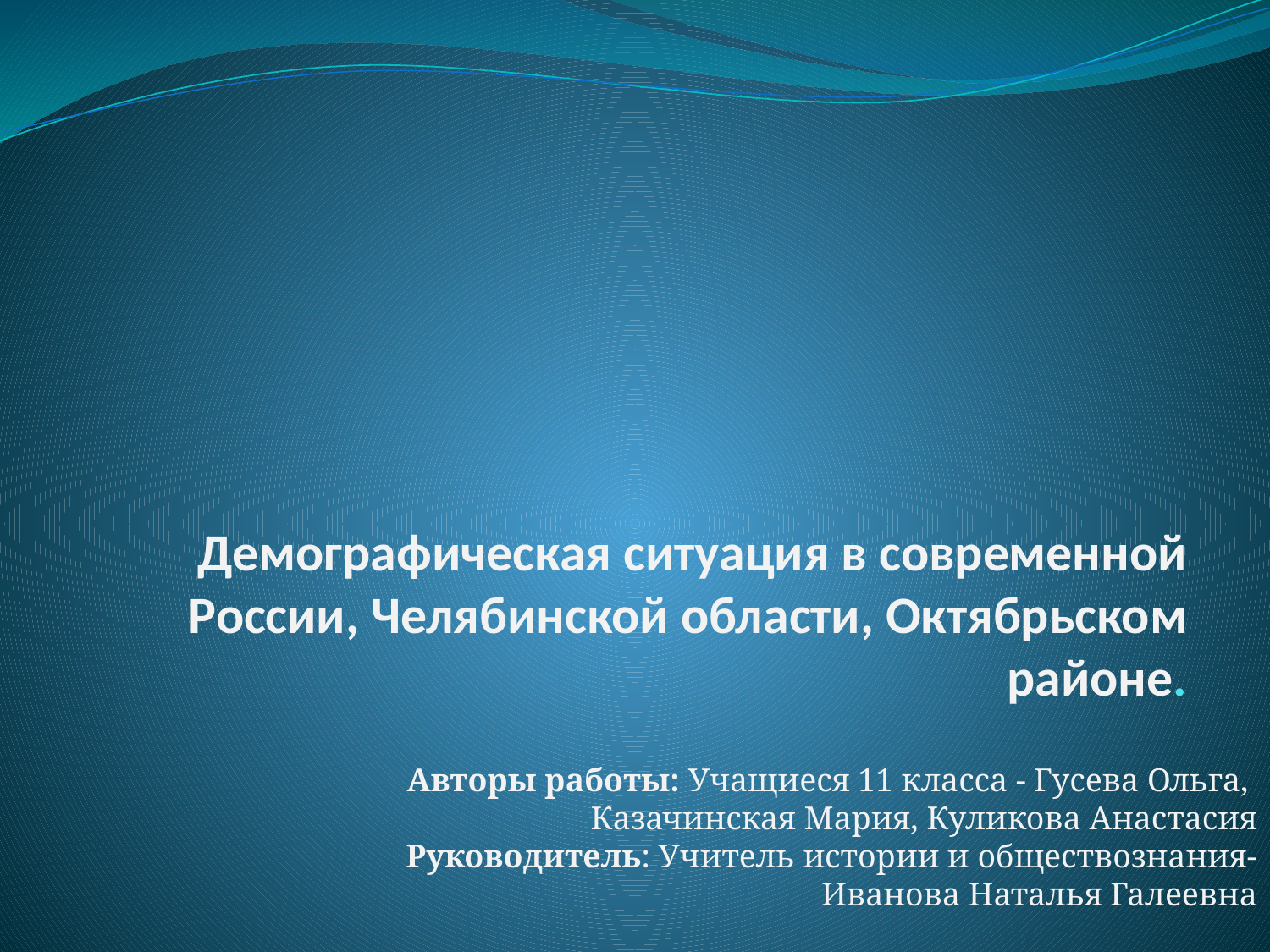

# Демографическая ситуация в современной России, Челябинской области, Октябрьском районе.
Авторы работы: Учащиеся 11 класса - Гусева Ольга,
Казачинская Мария, Куликова Анастасия
Руководитель: Учитель истории и обществознания-
Иванова Наталья Галеевна